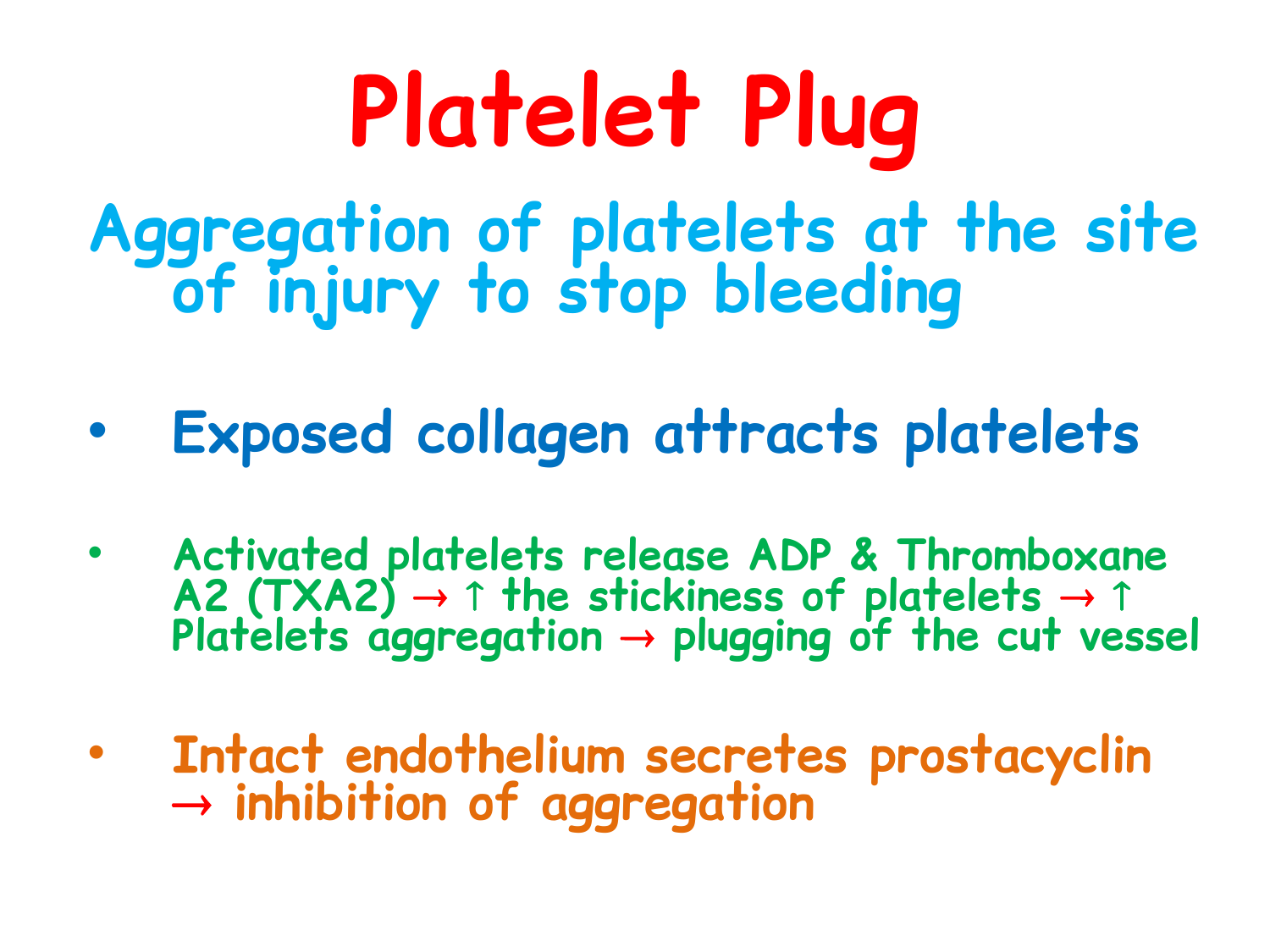

# Platelet Plug
Aggregation of platelets at the site of injury to stop bleeding

Exposed collagen attracts platelets

Activated platelets release ADP & Thromboxane A2 (TXA2) → ↑ the stickiness of platelets → ↑ Platelets aggregation → plugging of the cut vessel

Intact endothelium secretes prostacyclin → inhibition of aggregation